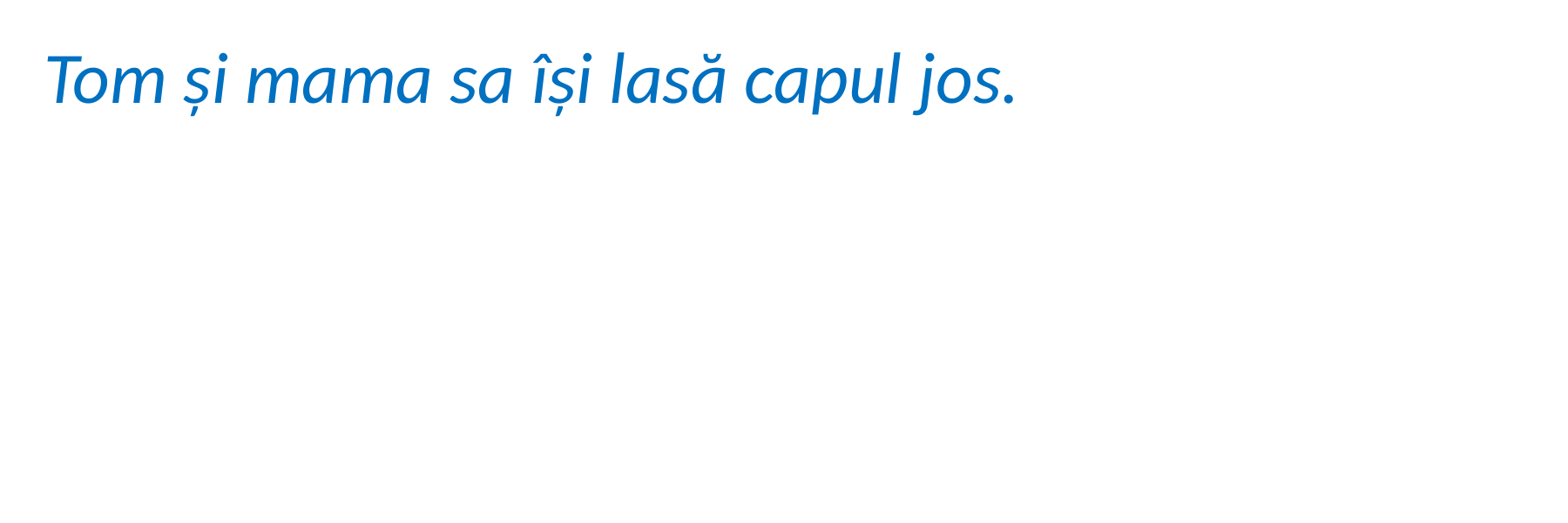

Tom și mama sa își lasă capul jos.